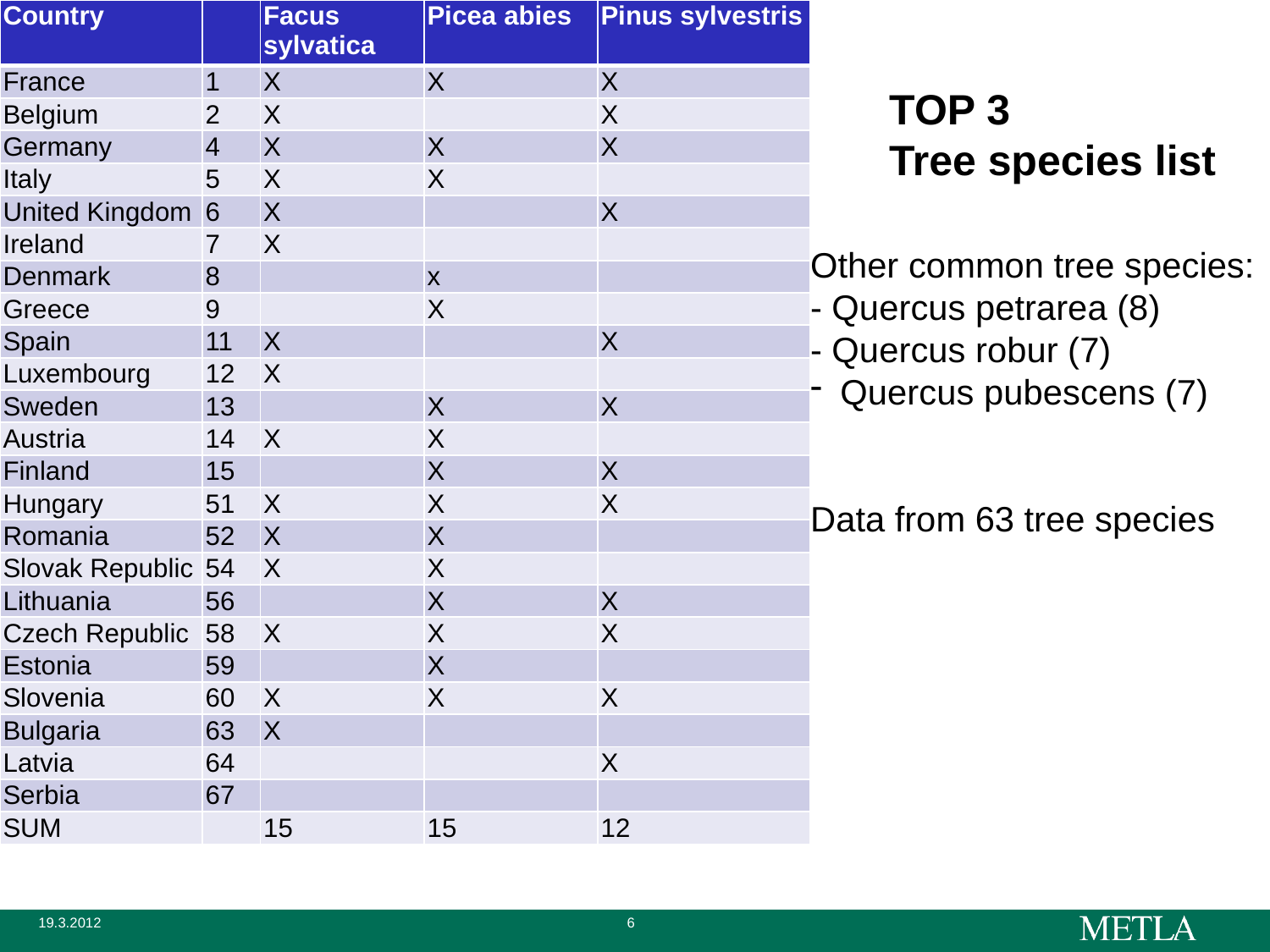

| Country |  | Facus sylvatica | Picea abies | Pinus sylvestris |
| --- | --- | --- | --- | --- |
| France | 1 | X | X | X |
| Belgium | 2 | X |  | X |
| Germany | 4 | X | X | X |
| Italy | 5 | X | X |  |
| United Kingdom | 6 | X |  | X |
| Ireland | 7 | X |  |  |
| Denmark | 8 |  | x |  |
| Greece | 9 |  | X |  |
| Spain | 11 | X |  | X |
| Luxembourg | 12 | X |  |  |
| Sweden | 13 |  | X | X |
| Austria | 14 | X | X |  |
| Finland | 15 |  | X | X |
| Hungary | 51 | X | X | X |
| Romania | 52 | X | X |  |
| Slovak Republic | 54 | X | X |  |
| Lithuania | 56 |  | X | X |
| Czech Republic | 58 | X | X | X |
| Estonia | 59 |  | X |  |
| Slovenia | 60 | X | X | X |
| Bulgaria | 63 | X |  |  |
| Latvia | 64 |  |  | X |
| Serbia | 67 |  |  |  |
| SUM |  | 15 | 15 | 12 |
TOP 3
Tree species list
Other common tree species:
- Quercus petrarea (8)
- Quercus robur (7)
Quercus pubescens (7)

Data from 63 tree species
  19.3.2012
6